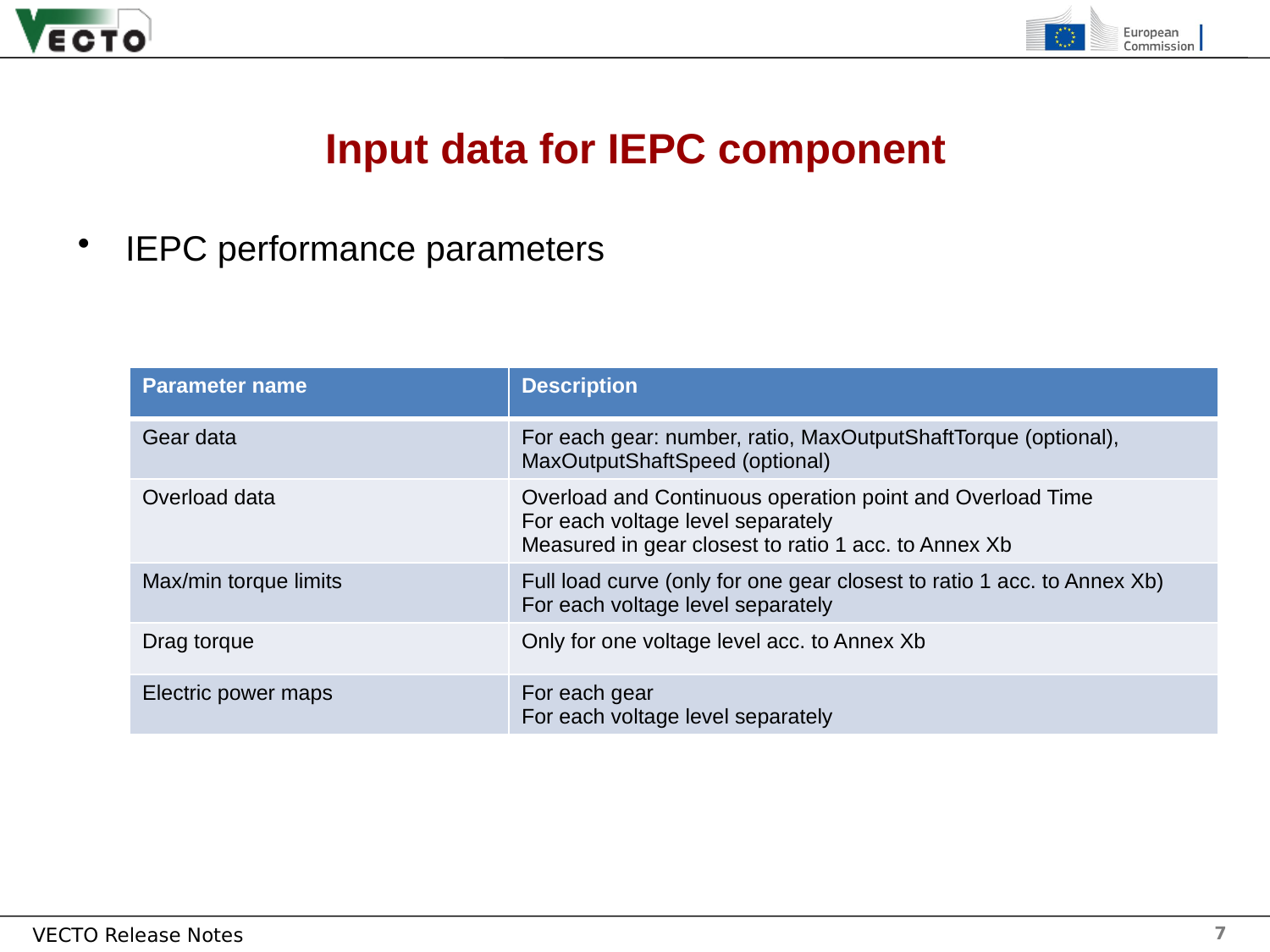

# Input data for IEPC component
IEPC performance parameters
| Parameter name | Description |
| --- | --- |
| Gear data | For each gear: number, ratio, MaxOutputShaftTorque (optional), MaxOutputShaftSpeed (optional) |
| Overload data | Overload and Continuous operation point and Overload Time For each voltage level separately Measured in gear closest to ratio 1 acc. to Annex Xb |
| Max/min torque limits | Full load curve (only for one gear closest to ratio 1 acc. to Annex Xb) For each voltage level separately |
| Drag torque | Only for one voltage level acc. to Annex Xb |
| Electric power maps | For each gear For each voltage level separately |